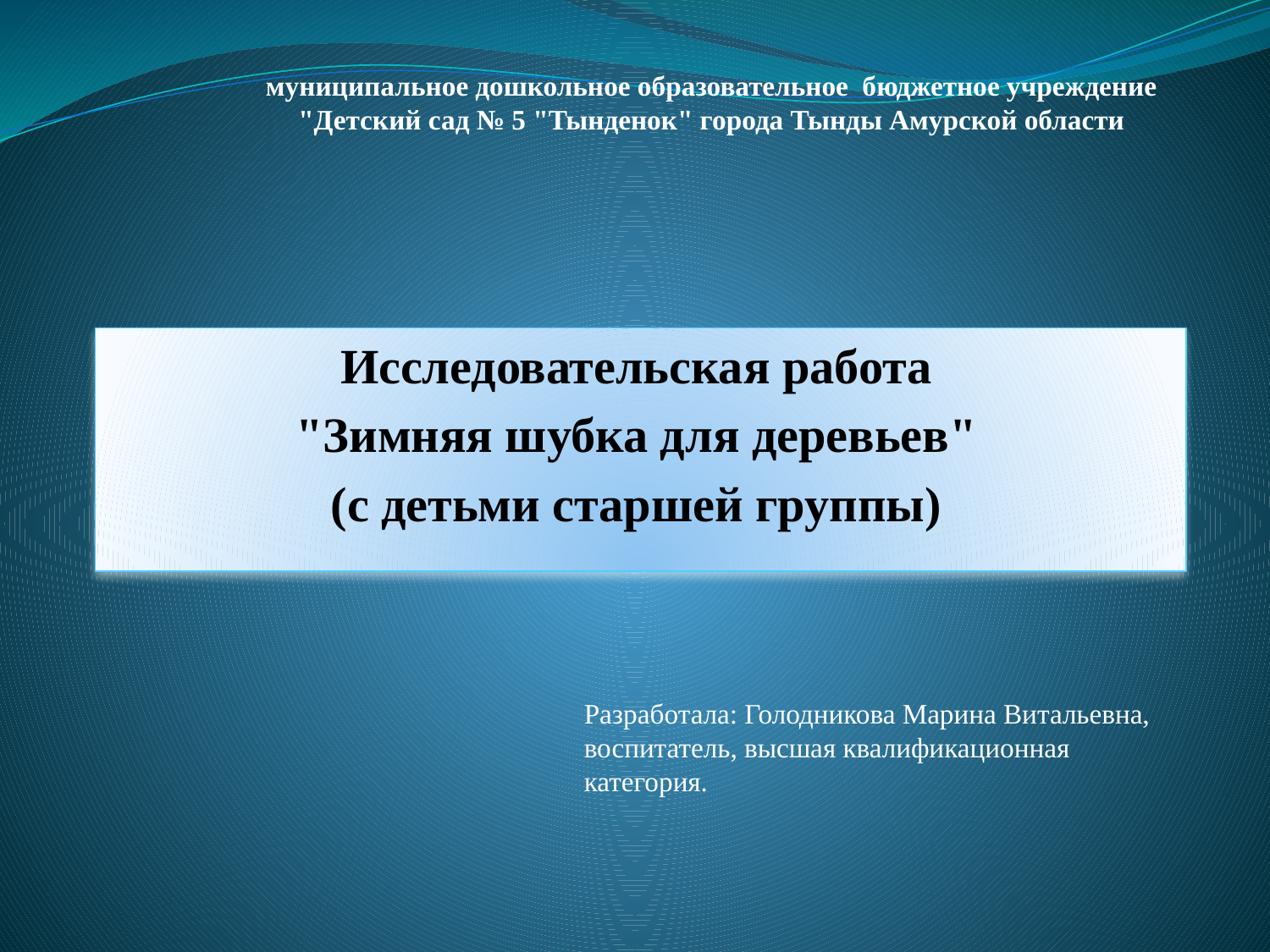

# муниципальное дошкольное образовательное  бюджетное учреждение "Детский сад № 5 "Тынденок" города Тынды Амурской области
Исследовательская работа
"Зимняя шубка для деревьев"
(с детьми старшей группы)

Разработала: Голодникова Марина Витальевна,
воспитатель, высшая квалификационная категория.